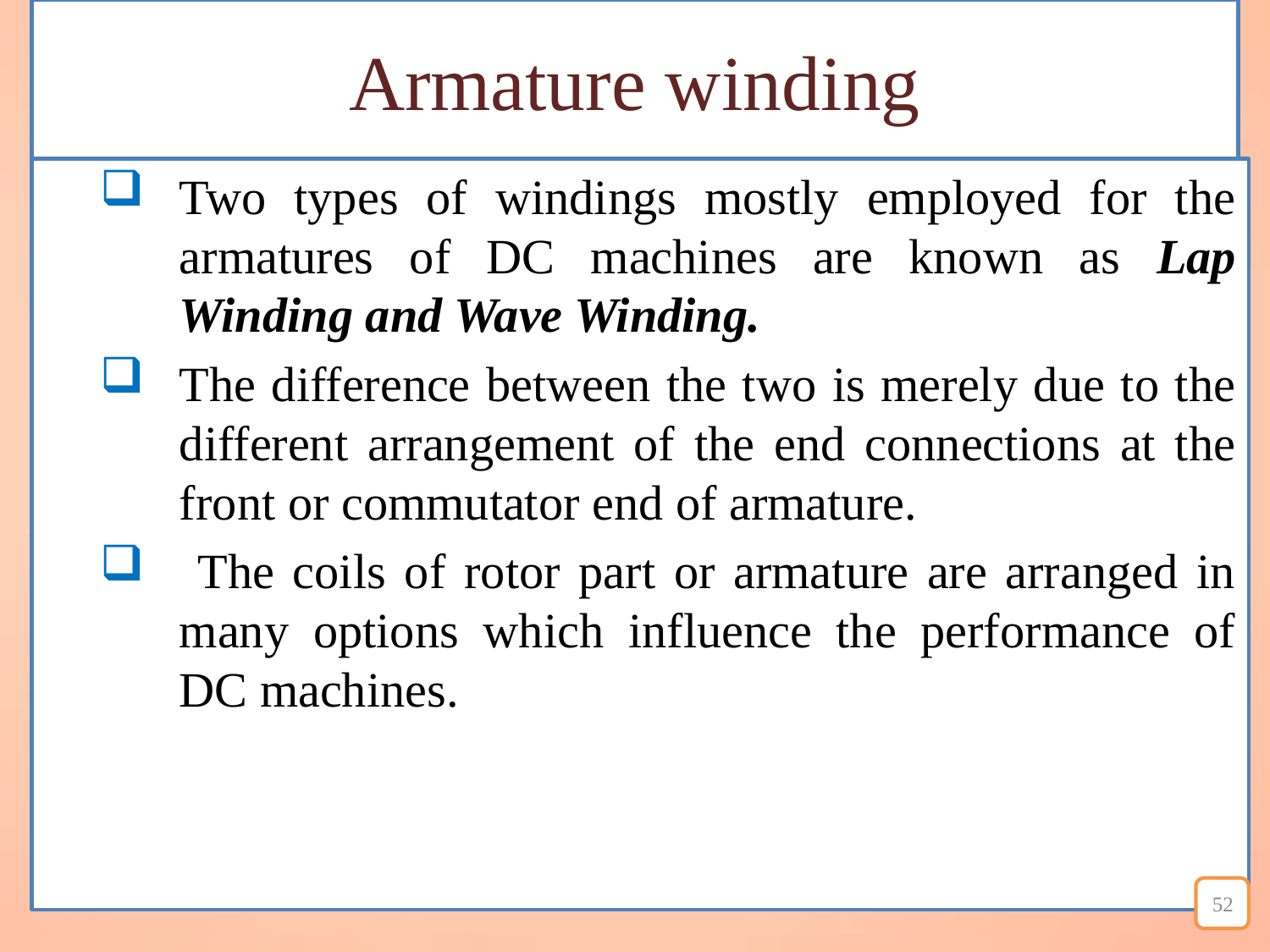

# Armature winding
Two types of windings mostly employed for the armatures of DC machines are known as Lap Winding and Wave Winding.
The difference between the two is merely due to the different arrangement of the end connections at the front or commutator end of armature.
 The coils of rotor part or armature are arranged in many options which influence the performance of DC machines.

52